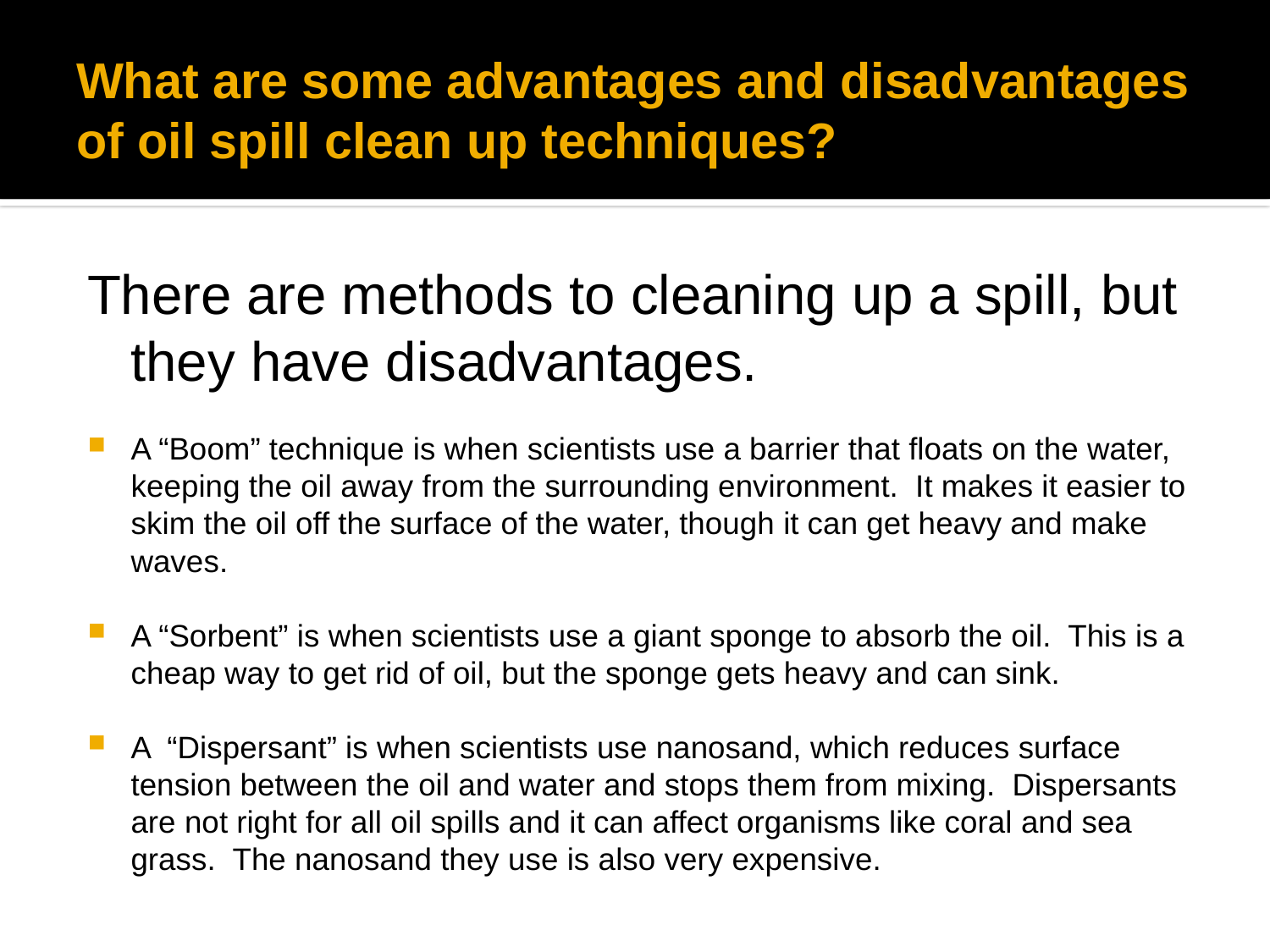

# What are some advantages and disadvantages of oil spill clean up techniques?
There are methods to cleaning up a spill, but they have disadvantages.

A “Boom” technique is when scientists use a barrier that floats on the water, keeping the oil away from the surrounding environment.  It makes it easier to skim the oil off the surface of the water, though it can get heavy and make waves.

A “Sorbent” is when scientists use a giant sponge to absorb the oil.  This is a cheap way to get rid of oil, but the sponge gets heavy and can sink.

A  “Dispersant” is when scientists use nanosand, which reduces surface tension between the oil and water and stops them from mixing.  Dispersants are not right for all oil spills and it can affect organisms like coral and sea grass.  The nanosand they use is also very expensive.